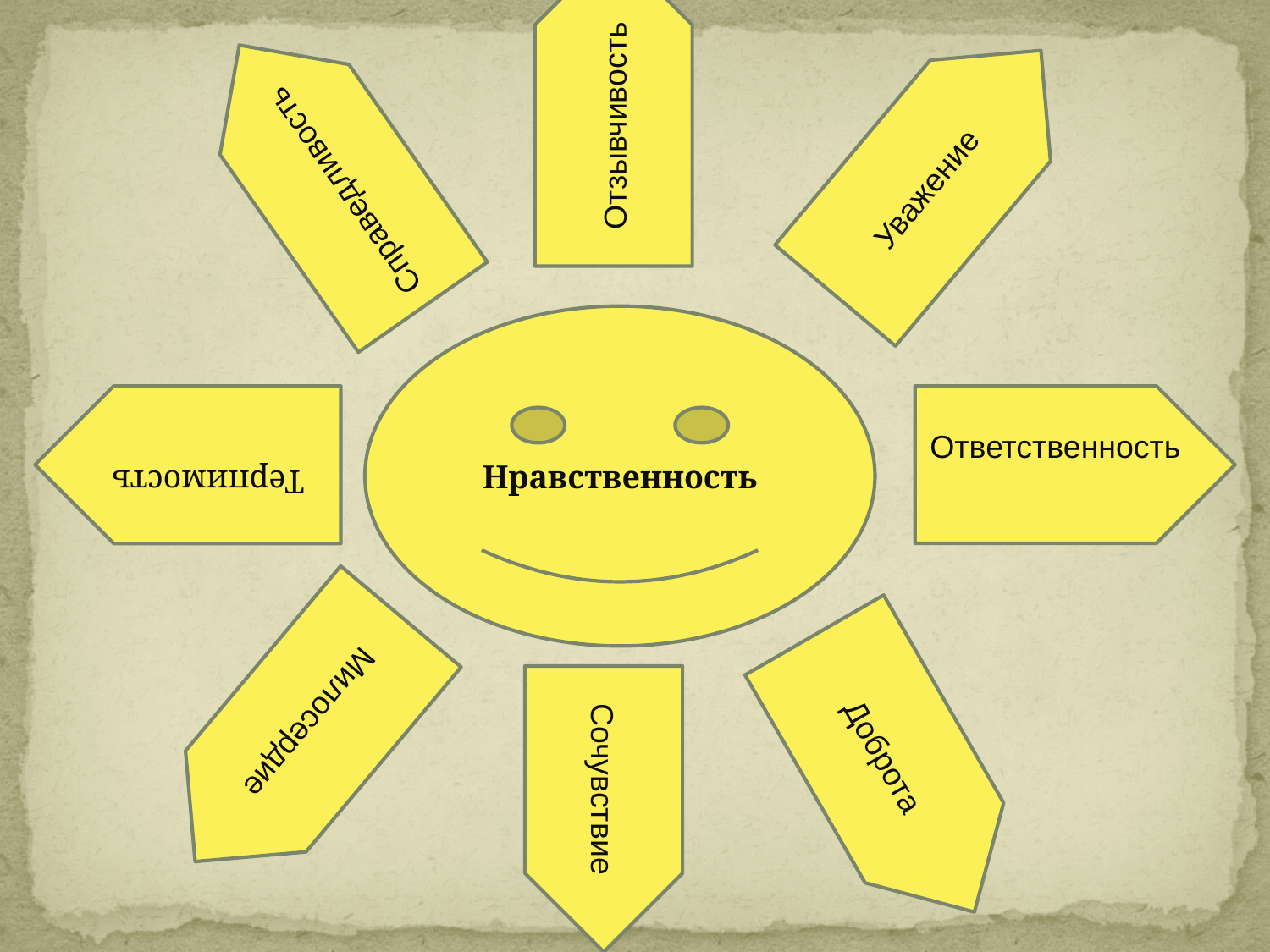

Отзывчивость
Уважение
Справедливость
Нравственность
Терпимость

Ответственность

Милосердие
Доброта
Сочувствие